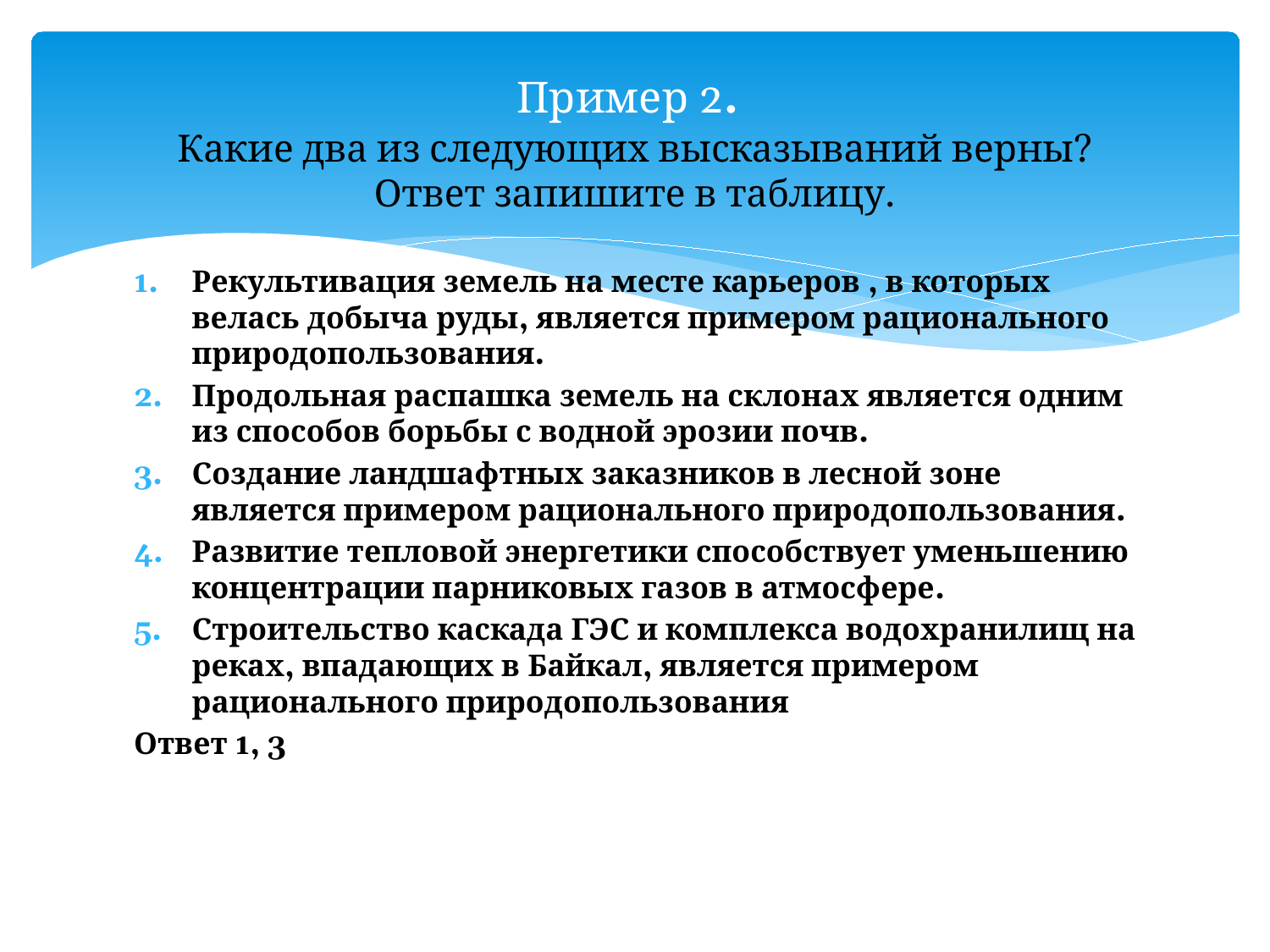

# Пример 2. Какие два из следующих высказываний верны? Ответ запишите в таблицу.
Рекультивация земель на месте карьеров , в которых велась добыча руды, является примером рационального природопользования.
Продольная распашка земель на склонах является одним из способов борьбы с водной эрозии почв.
Создание ландшафтных заказников в лесной зоне является примером рационального природопользования.
Развитие тепловой энергетики способствует уменьшению концентрации парниковых газов в атмосфере.
Строительство каскада ГЭС и комплекса водохранилищ на реках, впадающих в Байкал, является примером рационального природопользования
Ответ 1, 3